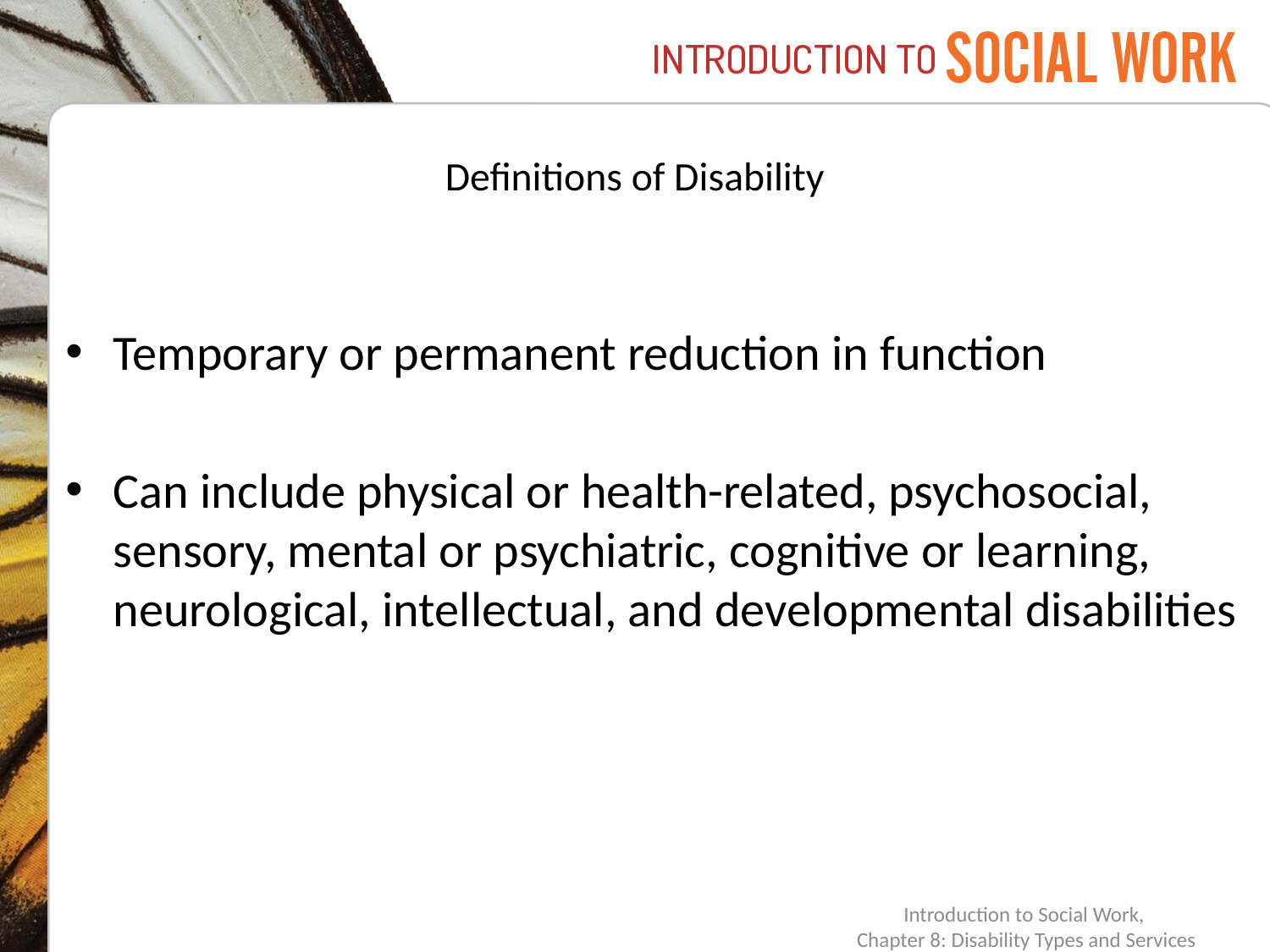

# Definitions of Disability

Temporary or permanent reduction in function

Can include physical or health-related, psychosocial, sensory, mental or psychiatric, cognitive or learning, neurological, intellectual, and developmental disabilities

Introduction to Social Work,
Chapter 8: Disability Types and Services